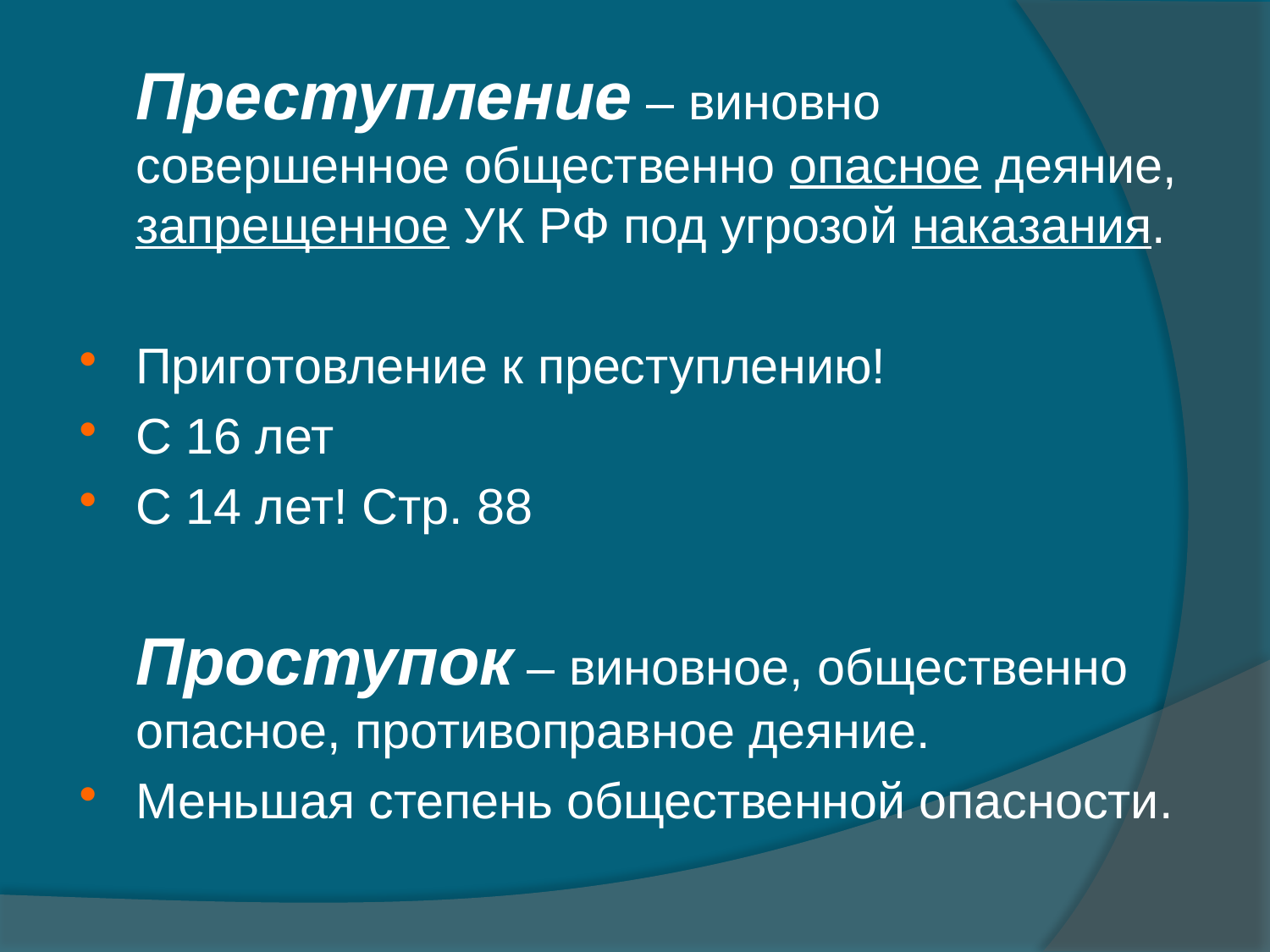

Преступление – виновно совершенное общественно опасное деяние, запрещенное УК РФ под угрозой наказания.

Приготовление к преступлению!
С 16 лет
С 14 лет! Стр. 88

	Проступок – виновное, общественно опасное, противоправное деяние.
Меньшая степень общественной опасности.